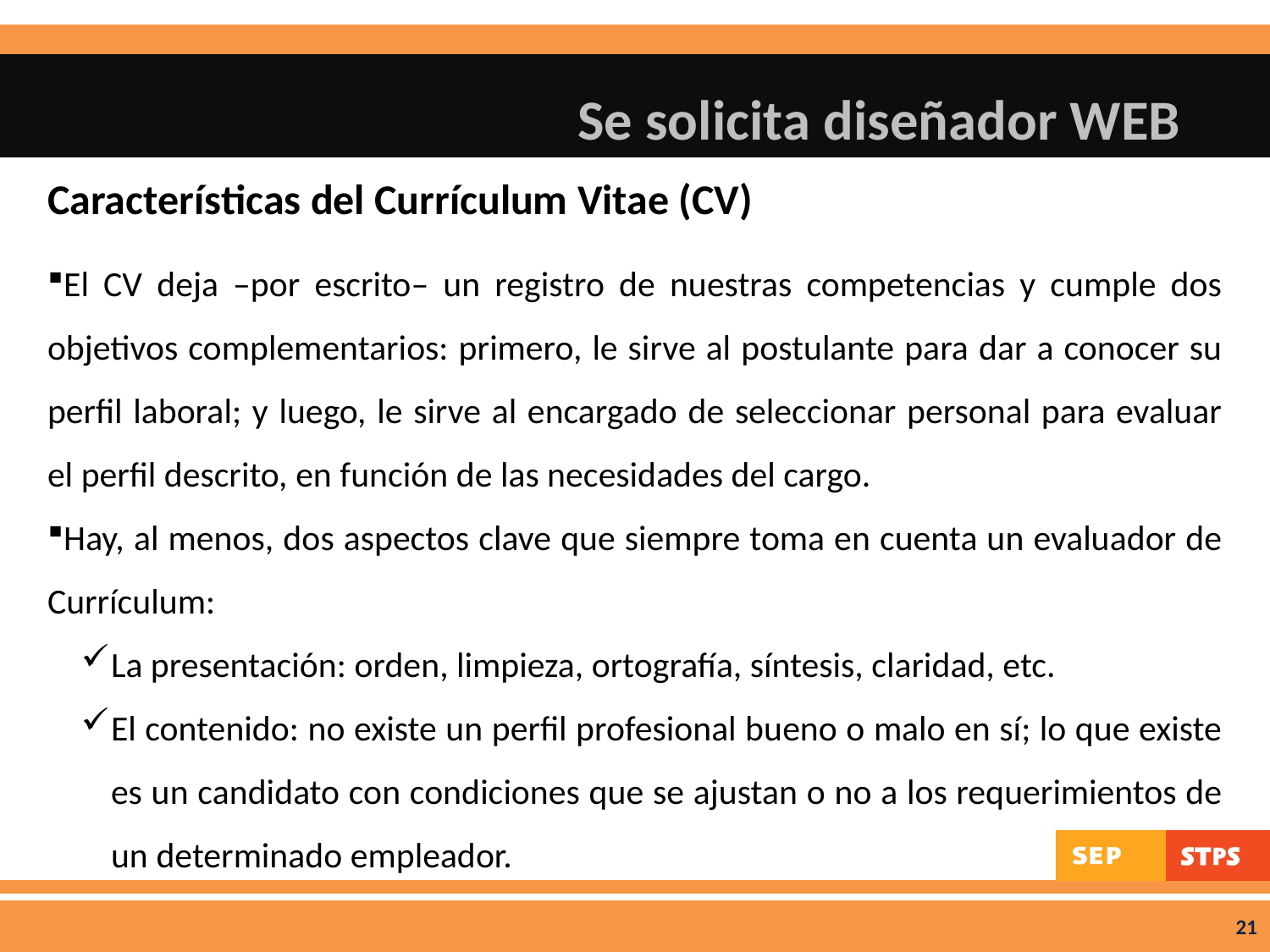

# Se solicita diseñador WEB
Características del Currículum Vitae (CV)

El CV deja –por escrito– un registro de nuestras competencias y cumple dos objetivos complementarios: primero, le sirve al postulante para dar a conocer su perfil laboral; y luego, le sirve al encargado de seleccionar personal para evaluar el perfil descrito, en función de las necesidades del cargo.
Hay, al menos, dos aspectos clave que siempre toma en cuenta un evaluador de Currículum:
La presentación: orden, limpieza, ortografía, síntesis, claridad, etc.
El contenido: no existe un perfil profesional bueno o malo en sí; lo que existe es un candidato con condiciones que se ajustan o no a los requerimientos de un determinado empleador.
21